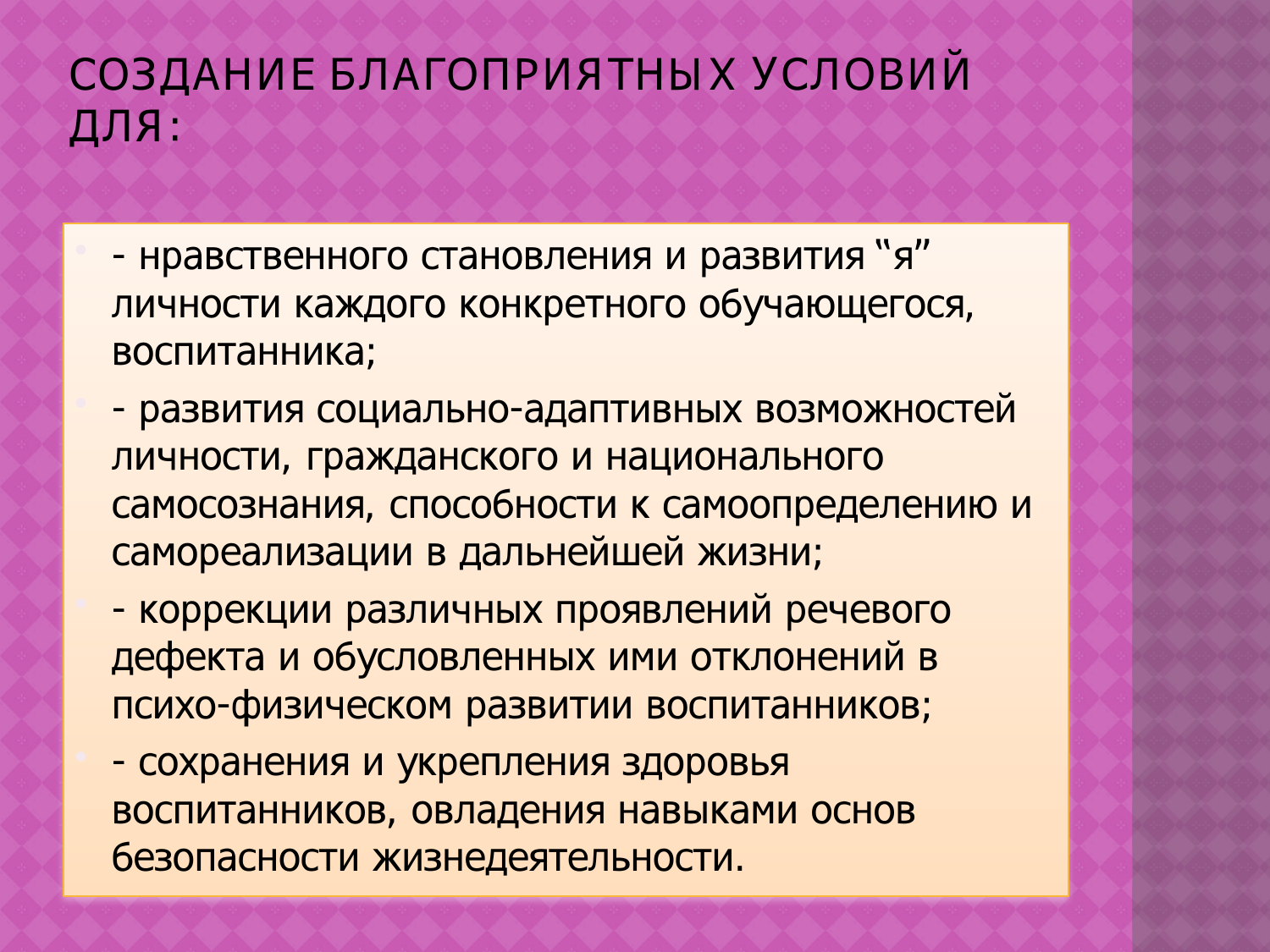

# Создание благоприятных условий для:
- нравственного становления и развития “я” личности каждого конкретного обучающегося, воспитанника;
- развития социально-адаптивных возможностей личности, гражданского и национального самосознания, способности к самоопределению и самореализации в дальнейшей жизни;
- коррекции различных проявлений речевого дефекта и обусловленных ими отклонений в психо-физическом развитии воспитанников;
- сохранения и укрепления здоровья воспитанников, овладения навыками основ безопасности жизнедеятельности.